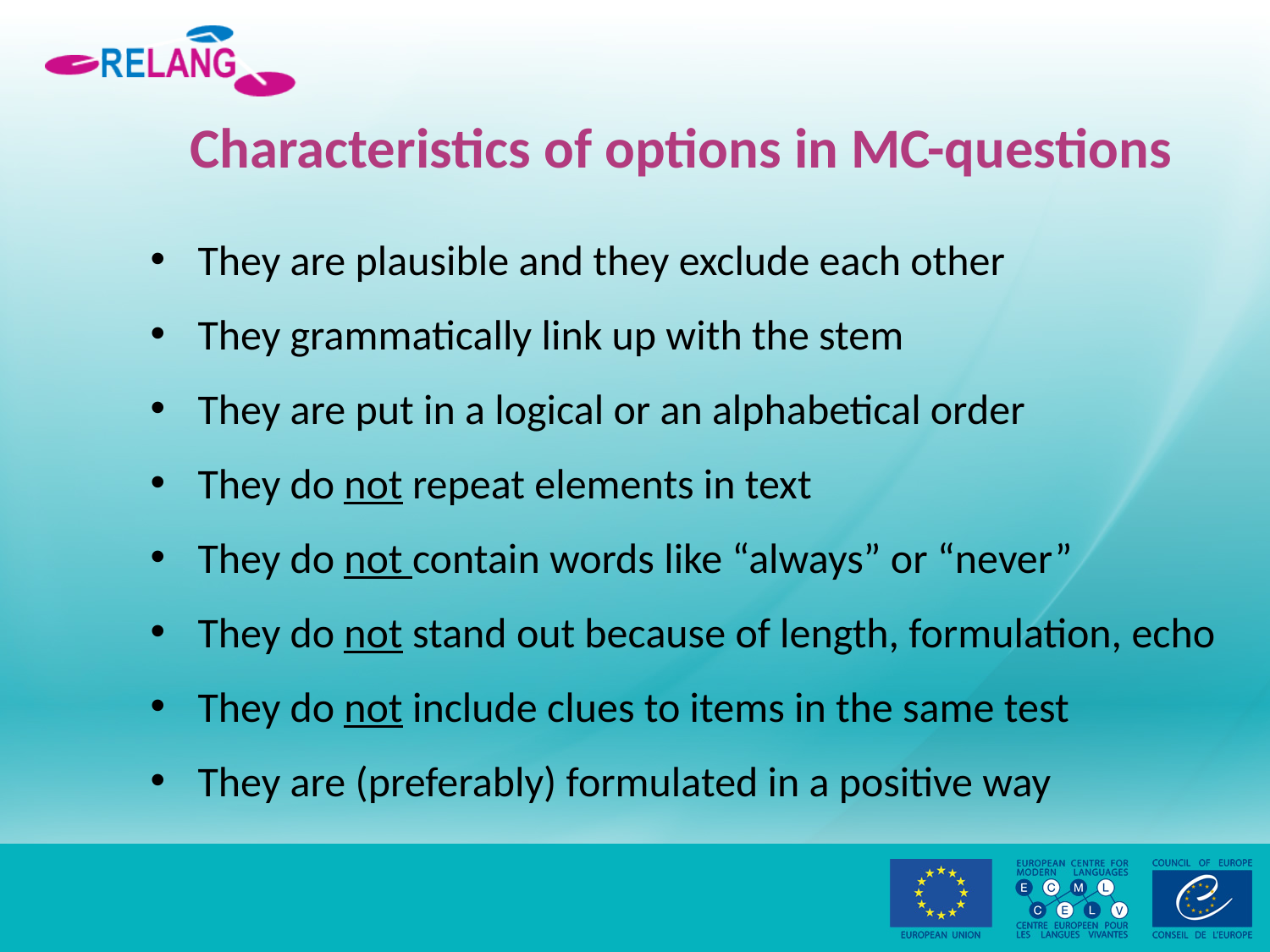

# Characteristics of options in MC-questions
They are plausible and they exclude each other
They grammatically link up with the stem
They are put in a logical or an alphabetical order
They do not repeat elements in text
They do not contain words like “always” or “never”
They do not stand out because of length, formulation, echo
They do not include clues to items in the same test
They are (preferably) formulated in a positive way